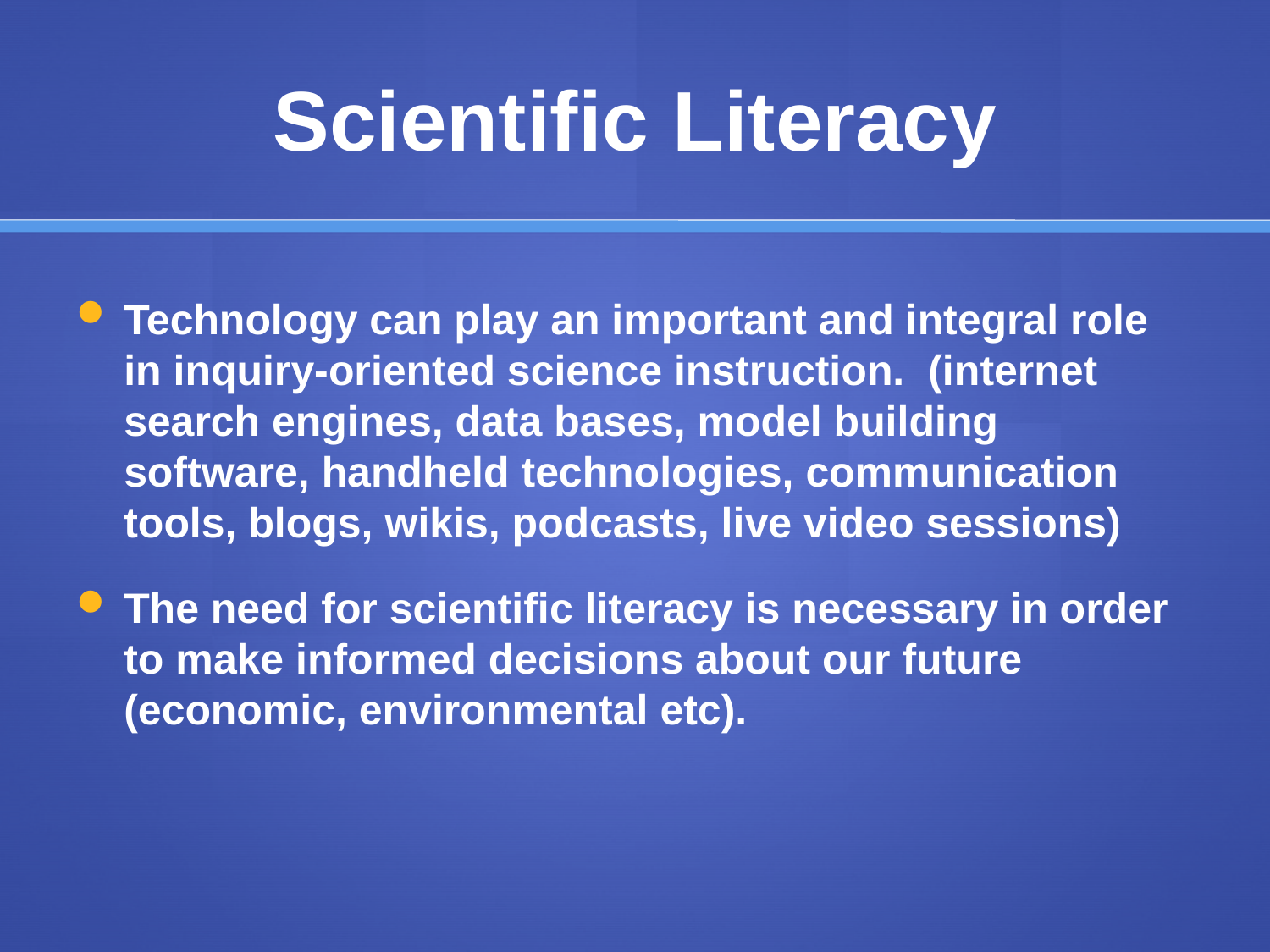

# Scientific Literacy
Technology can play an important and integral role in inquiry-oriented science instruction.  (internet search engines, data bases, model building software, handheld technologies, communication tools, blogs, wikis, podcasts, live video sessions)
The need for scientific literacy is necessary in order to make informed decisions about our future (economic, environmental etc).